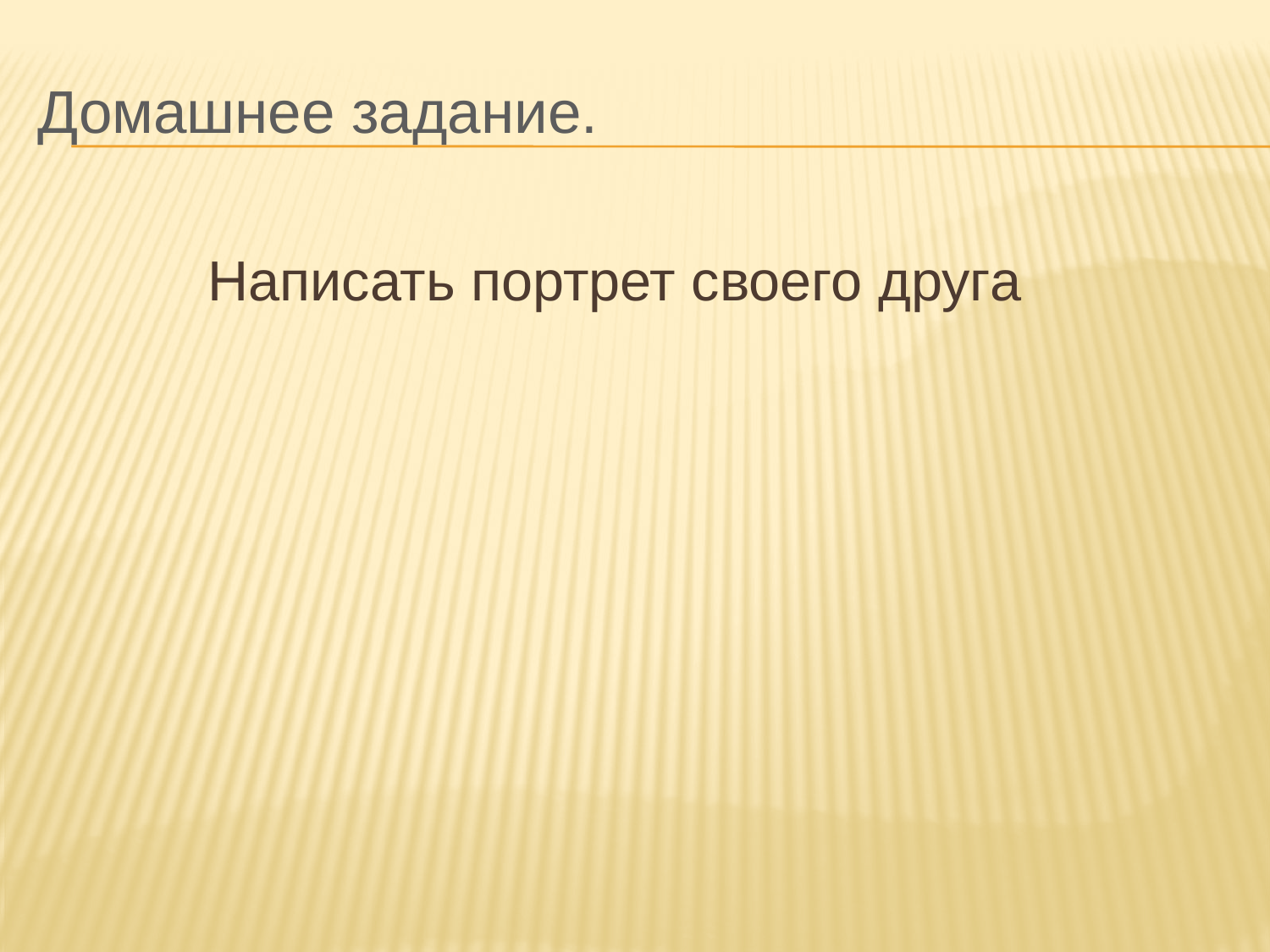

# Домашнее задание.
Написать портрет своего друга